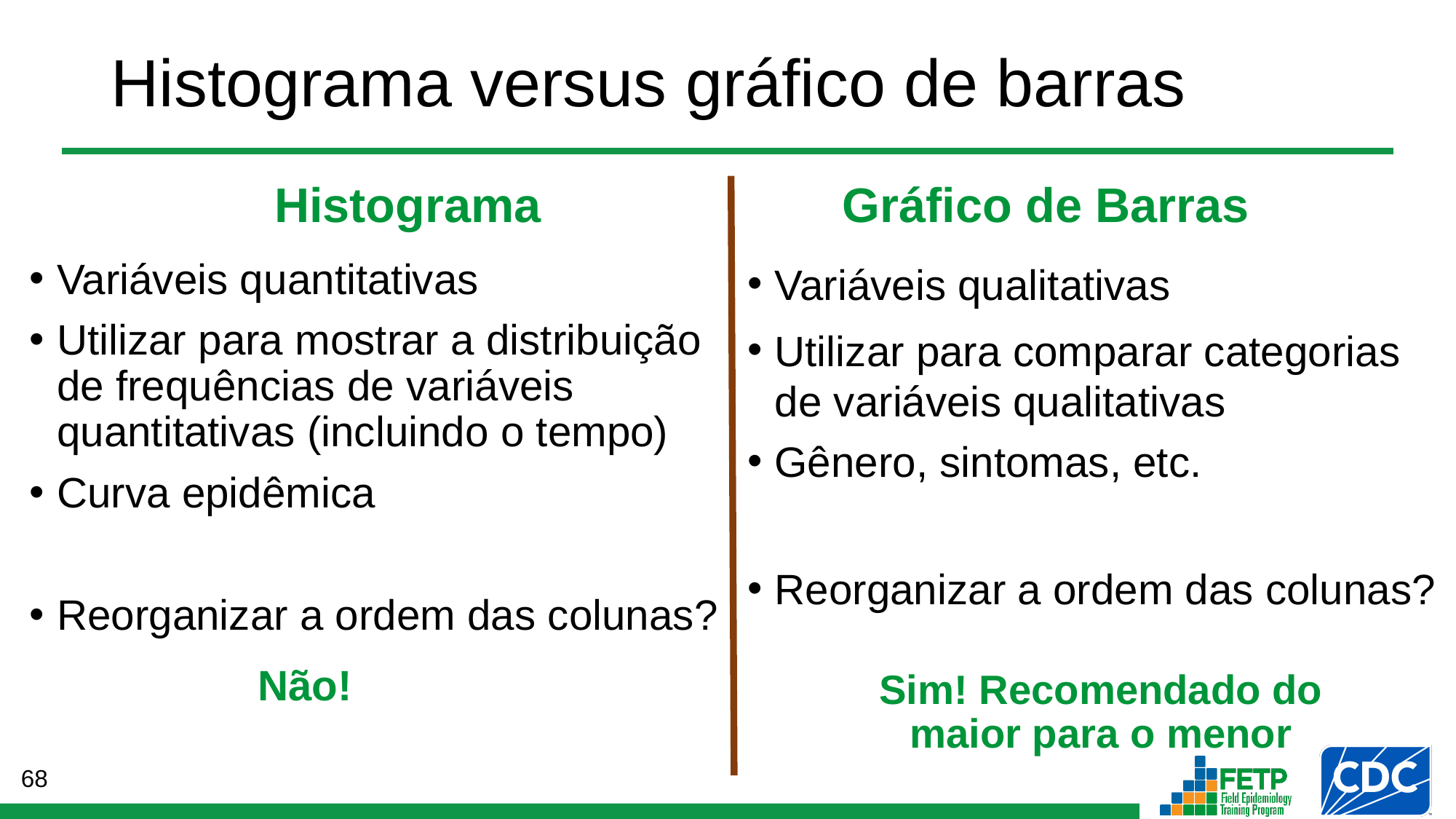

# Histograma versus gráfico de barras
Histograma
Gráfico de Barras
Variáveis quantitativas
Utilizar para mostrar a distribuição de frequências de variáveis quantitativas (incluindo o tempo)
Curva epidêmica

Reorganizar a ordem das colunas?
Variáveis qualitativas
Utilizar para comparar categorias de variáveis qualitativas
Gênero, sintomas, etc.

Reorganizar a ordem das colunas?

Não!
Sim! Recomendado do maior para o menor